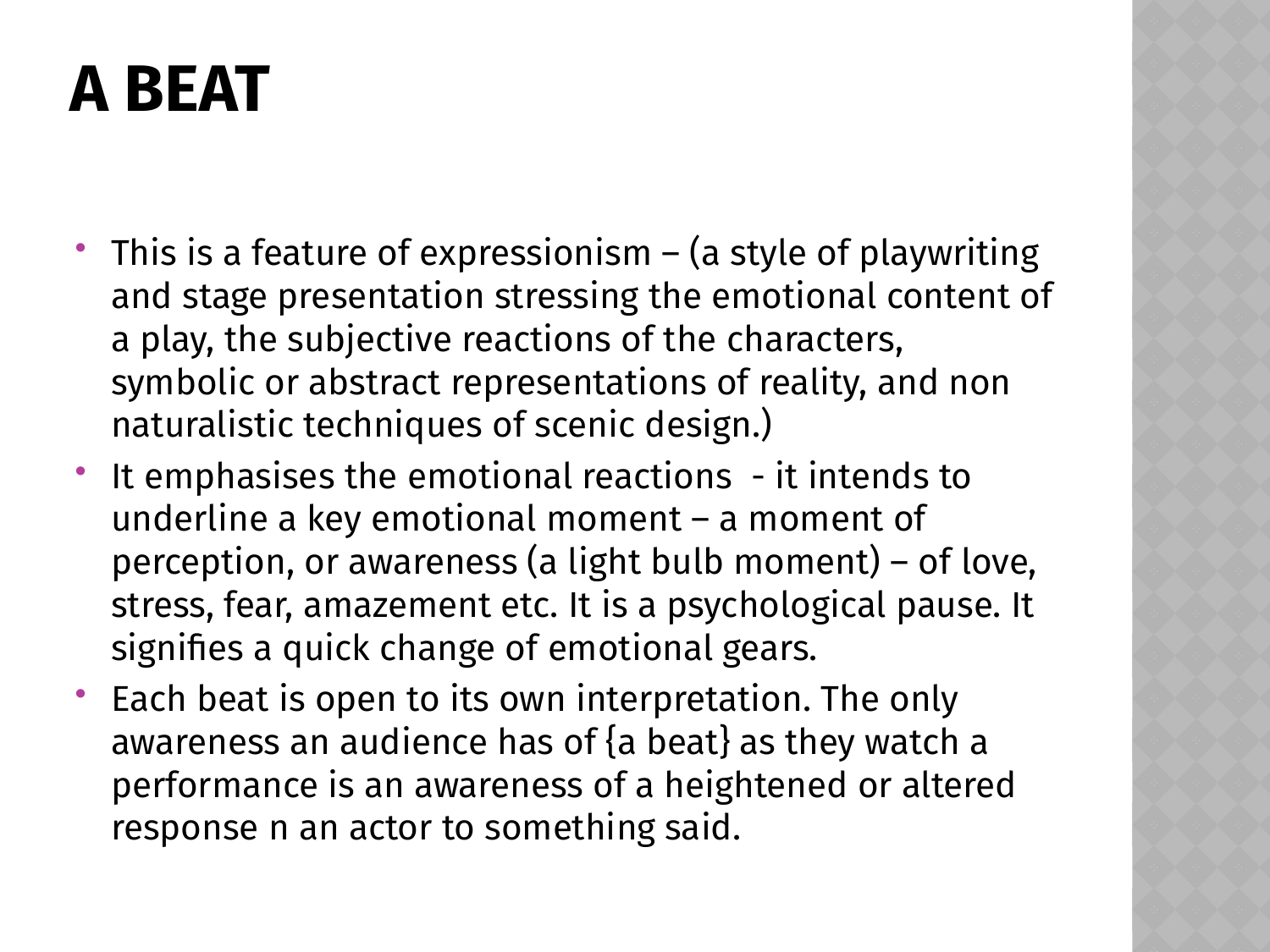

# A beat
This is a feature of expressionism – (a style of playwriting and stage presentation stressing the emotional content of a play, the subjective reactions of the characters, symbolic or abstract representations of reality, and non naturalistic techniques of scenic design.)
It emphasises the emotional reactions  - it intends to underline a key emotional moment – a moment of perception, or awareness (a light bulb moment) – of love, stress, fear, amazement etc. It is a psychological pause. It signifies a quick change of emotional gears.
Each beat is open to its own interpretation. The only awareness an audience has of {a beat} as they watch a performance is an awareness of a heightened or altered response n an actor to something said.